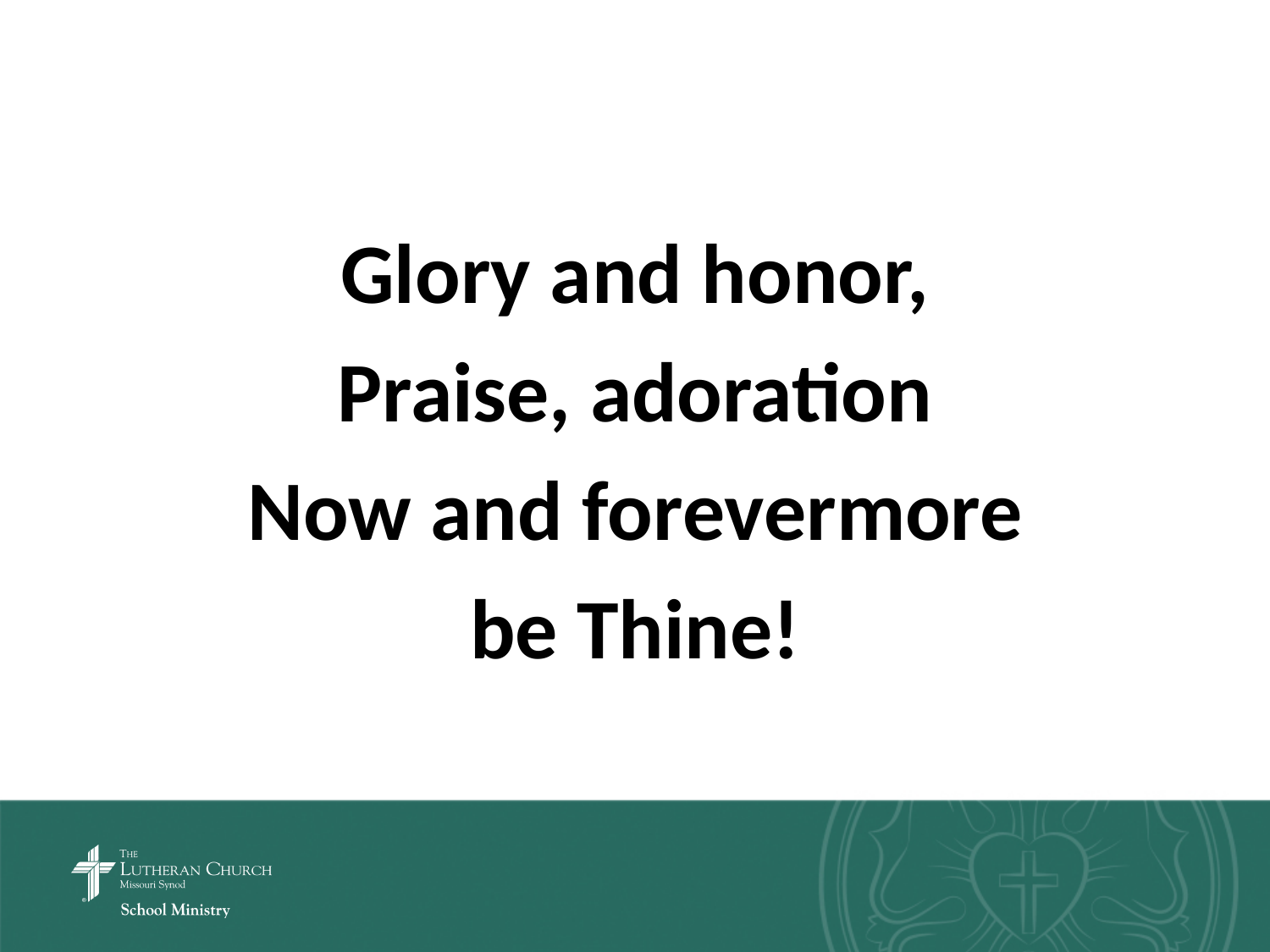

Glory and honor,
Praise, adoration
Now and forevermore
be Thine!